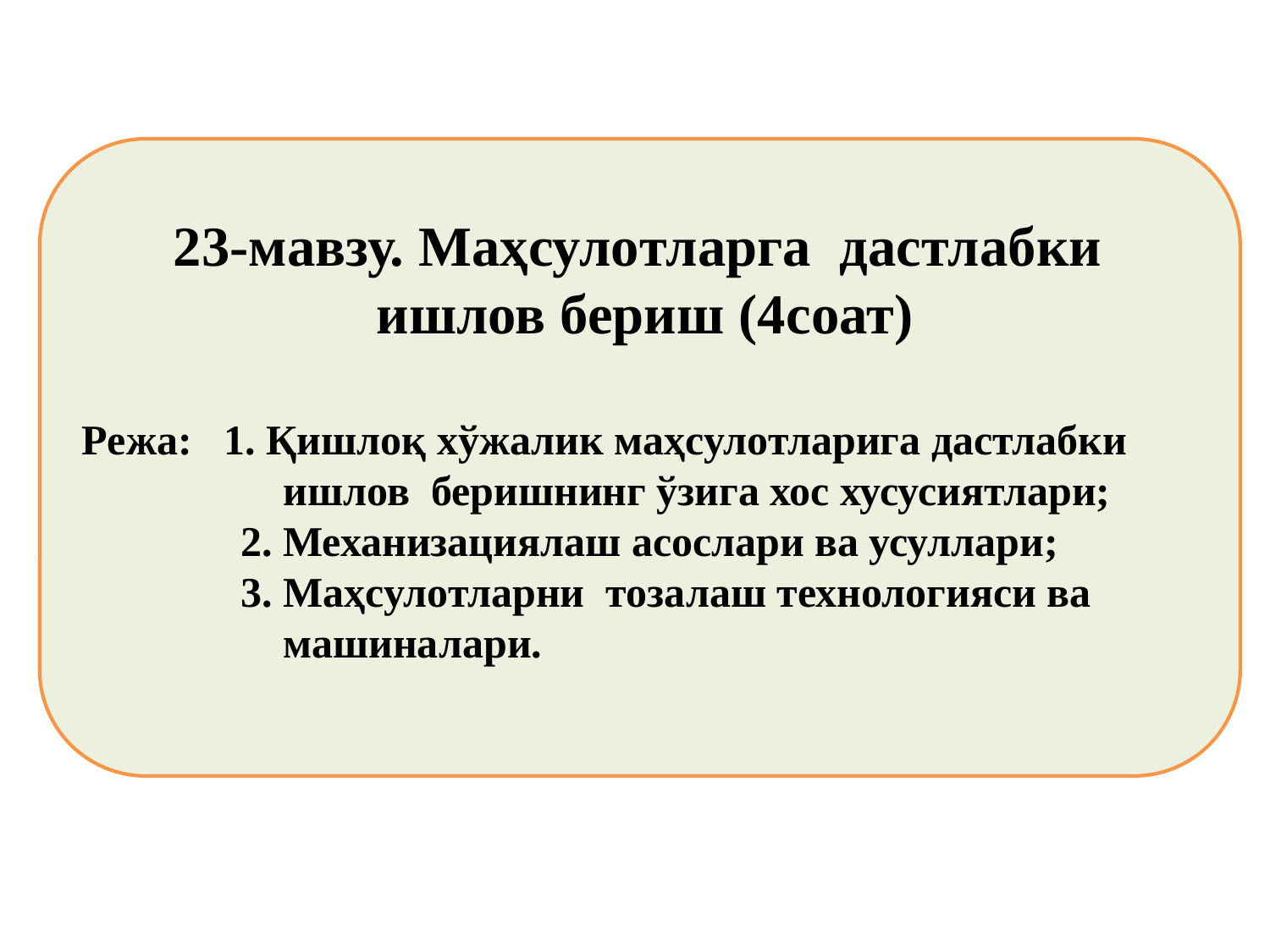

23-мaвзу. Мaҳсулoтлaрга  дастлабки  ишлов бериш (4соат)

Режа:   1. Қишлоқ хўжалик маҳсулотларига дастлабки
                   ишлов  беришнинг ўзига хос хусусиятлари;
               2. Механизациялаш асослари ва усуллари;
               3. Маҳсулотларни  тозалаш технологияси ва
                   машиналари.